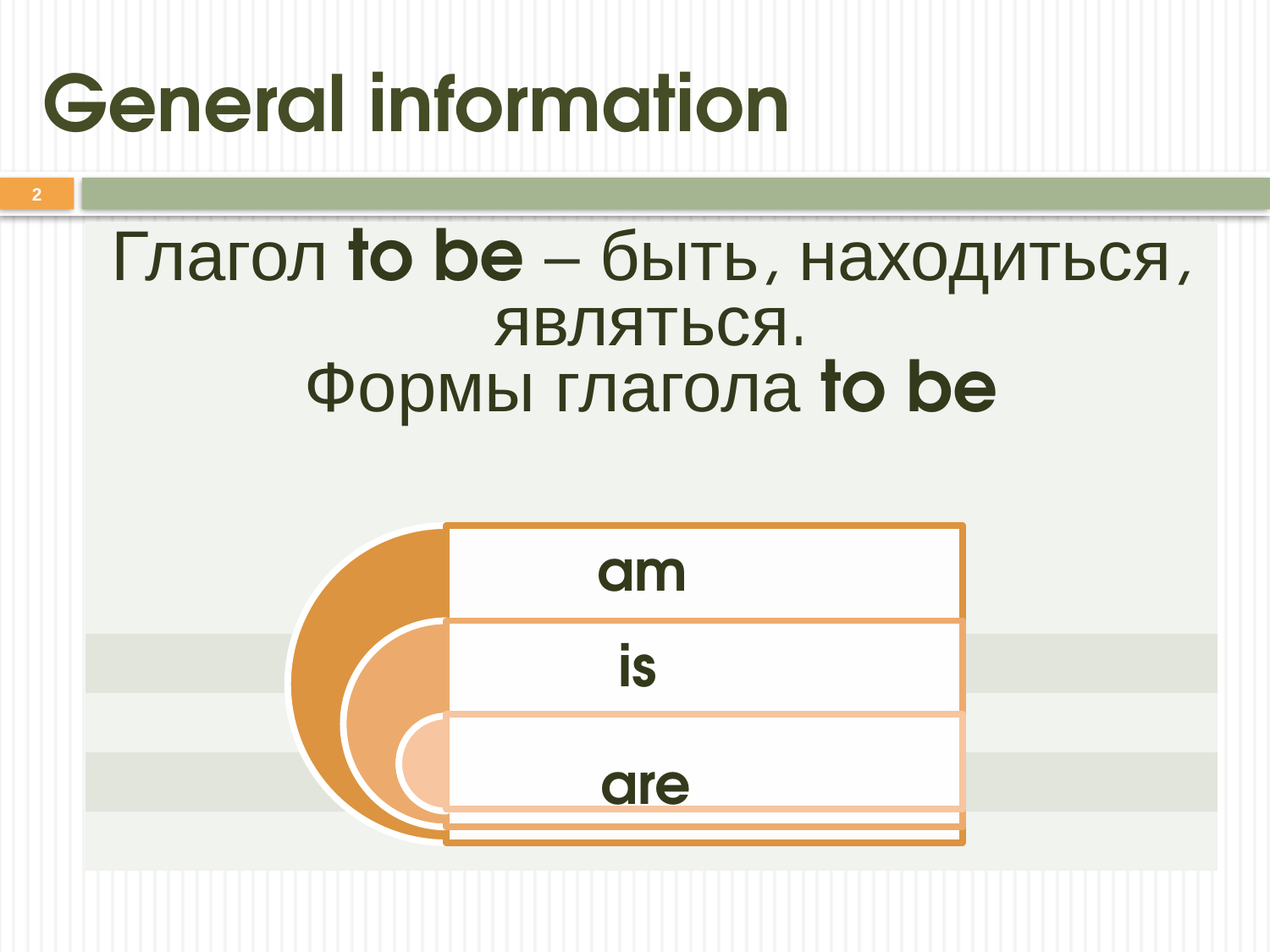

# General information
2
| Глагол to be – быть, находиться, являться. Формы глагола to be |
| --- |
|  |
|  |
|  |
|  |
am
           is
             are